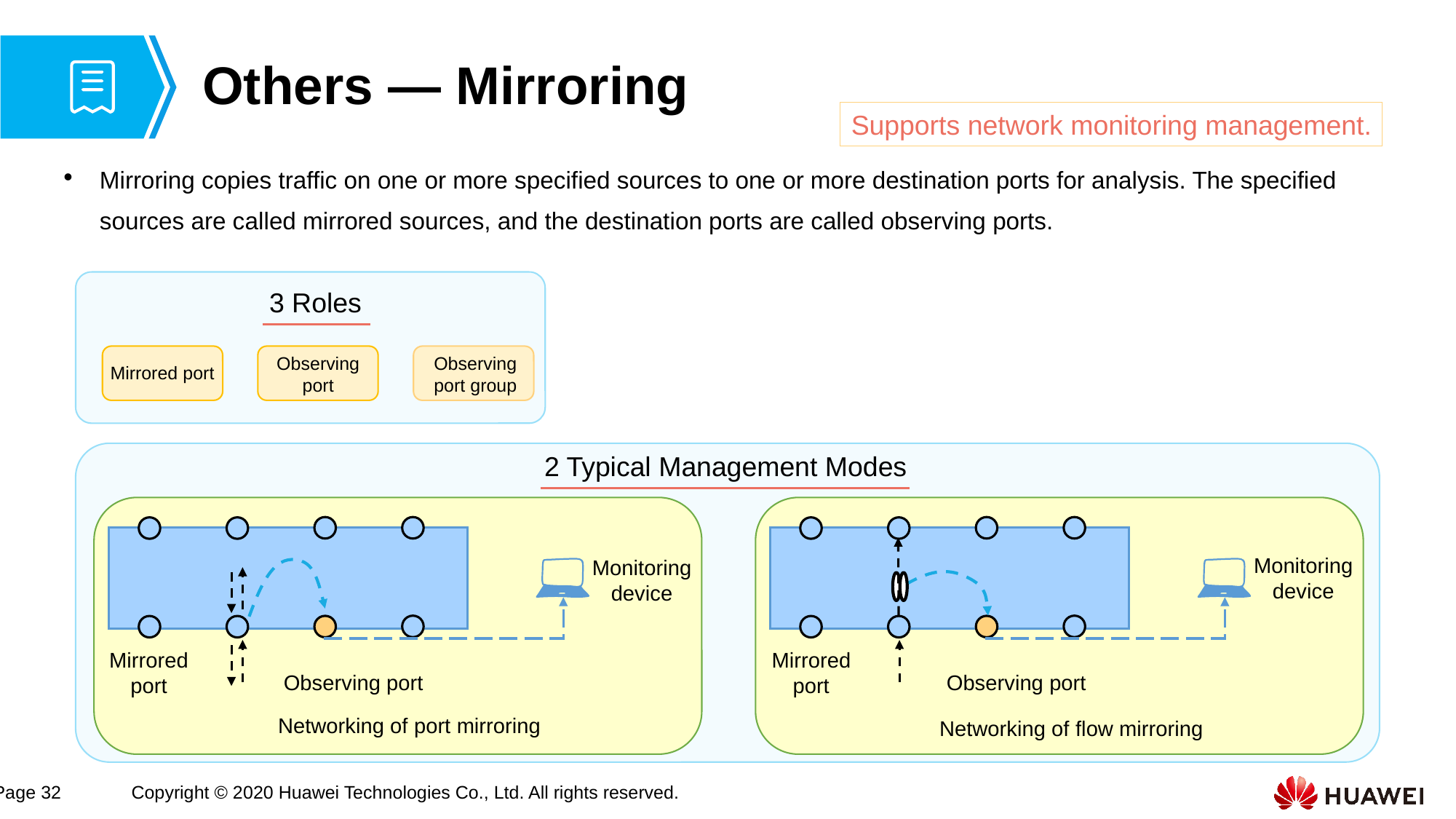

# Others — Mirroring
Supports network monitoring management.
Mirroring copies traffic on one or more specified sources to one or more destination ports for analysis. The specified sources are called mirrored sources, and the destination ports are called observing ports.

3 Roles

Mirrored port

Observing port

Observing port group

2 Typical Management Modes

Monitoring device
Monitoring device

Mirrored port
Mirrored port
Observing port
Observing port
Networking of port mirroring
Networking of flow mirroring